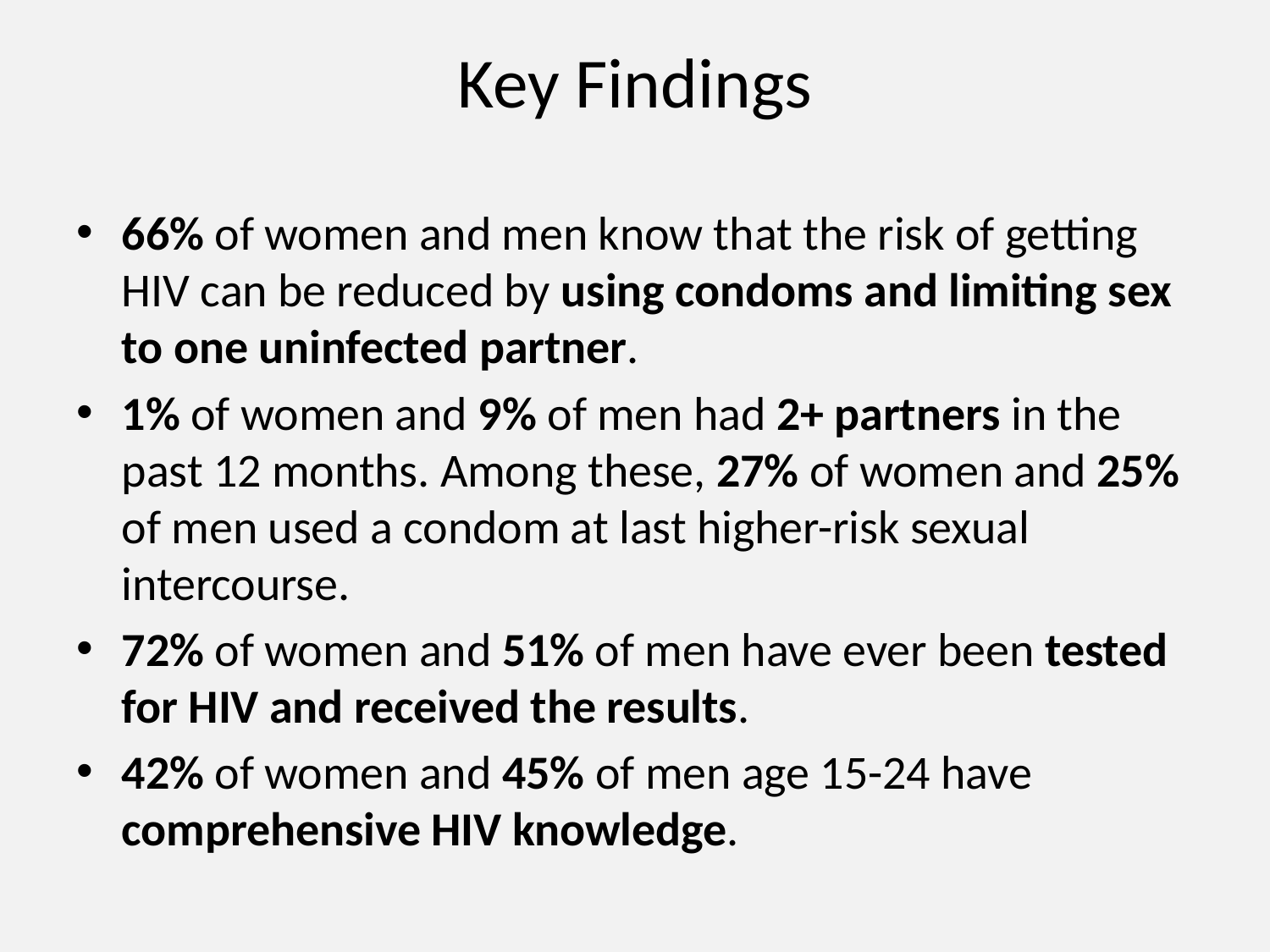

# Key Findings
66% of women and men know that the risk of getting HIV can be reduced by using condoms and limiting sex to one uninfected partner.
1% of women and 9% of men had 2+ partners in the past 12 months. Among these, 27% of women and 25% of men used a condom at last higher-risk sexual intercourse.
72% of women and 51% of men have ever been tested for HIV and received the results.
42% of women and 45% of men age 15-24 have comprehensive HIV knowledge.